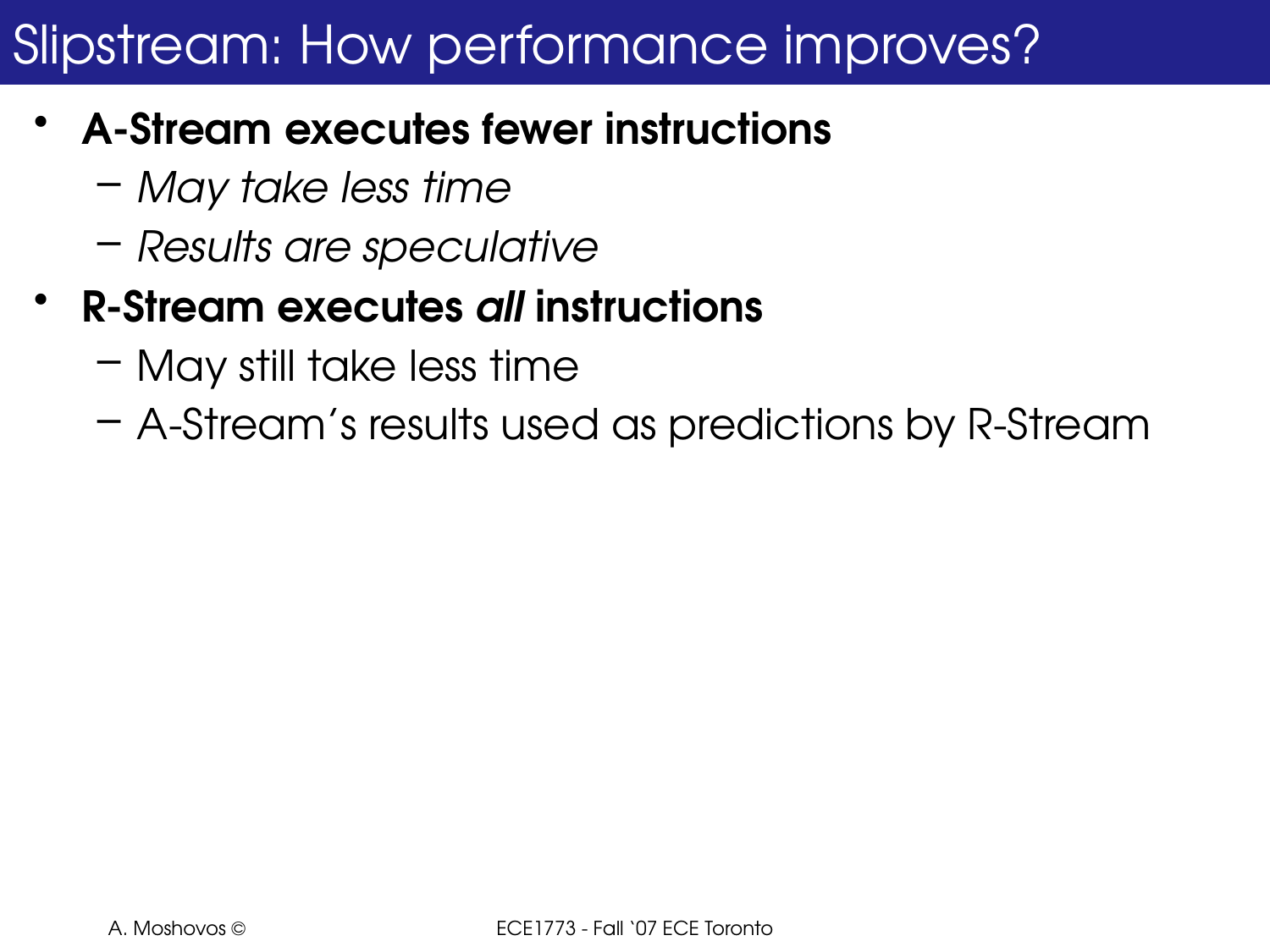

# Slipstream: How performance improves?
A-Stream executes fewer instructions
May take less time
Results are speculative
R-Stream executes all instructions
May still take less time
A-Stream’s results used as predictions by R-Stream
A. Moshovos ©
ECE1773 - Fall ‘07 ECE Toronto